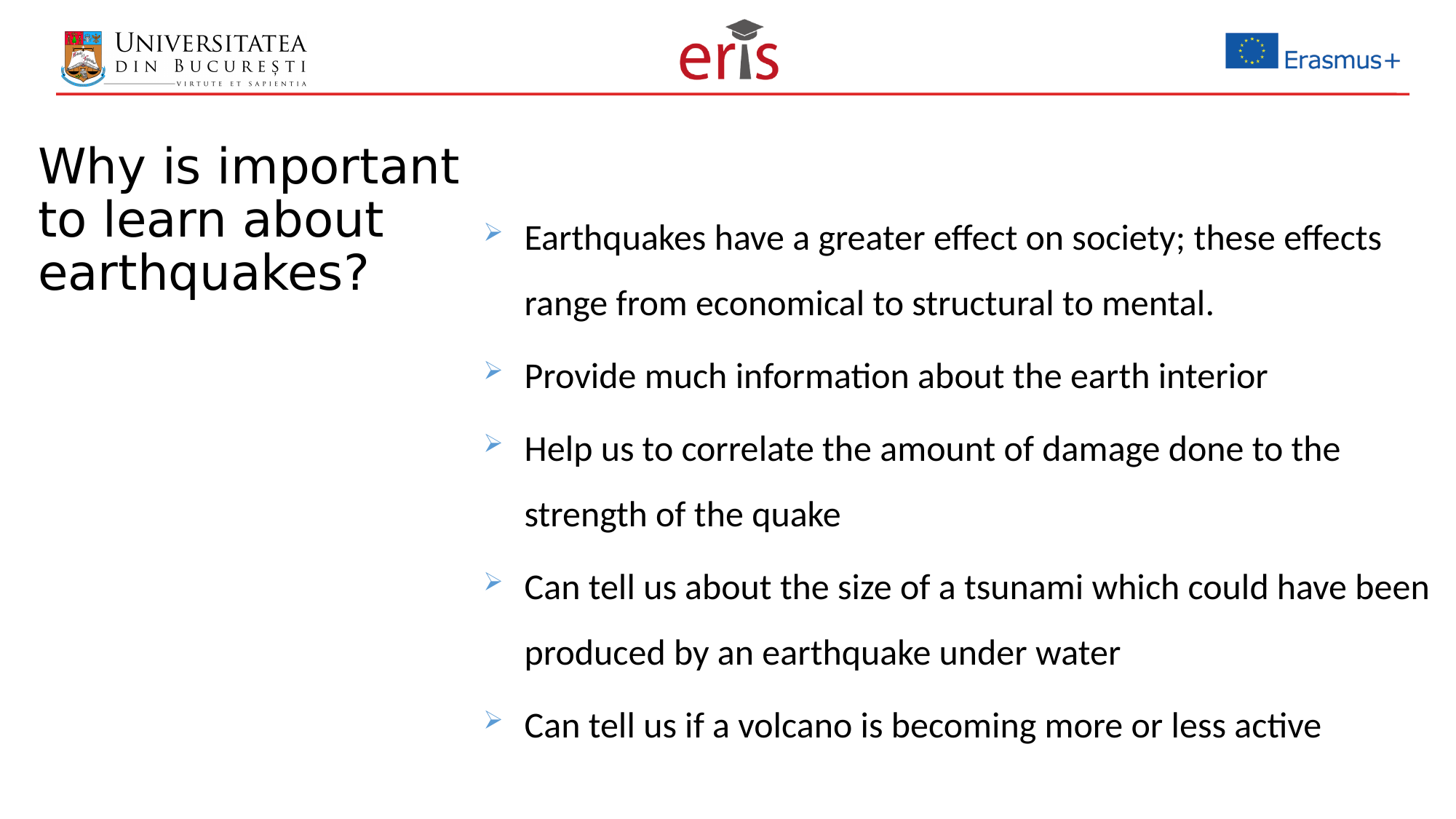

# Why is important to learn about earthquakes?
Earthquakes have a greater effect on society; these effects range from economical to structural to mental.
Provide much information about the earth interior
Help us to correlate the amount of damage done to the strength of the quake
Can tell us about the size of a tsunami which could have been produced by an earthquake under water
Can tell us if a volcano is becoming more or less active